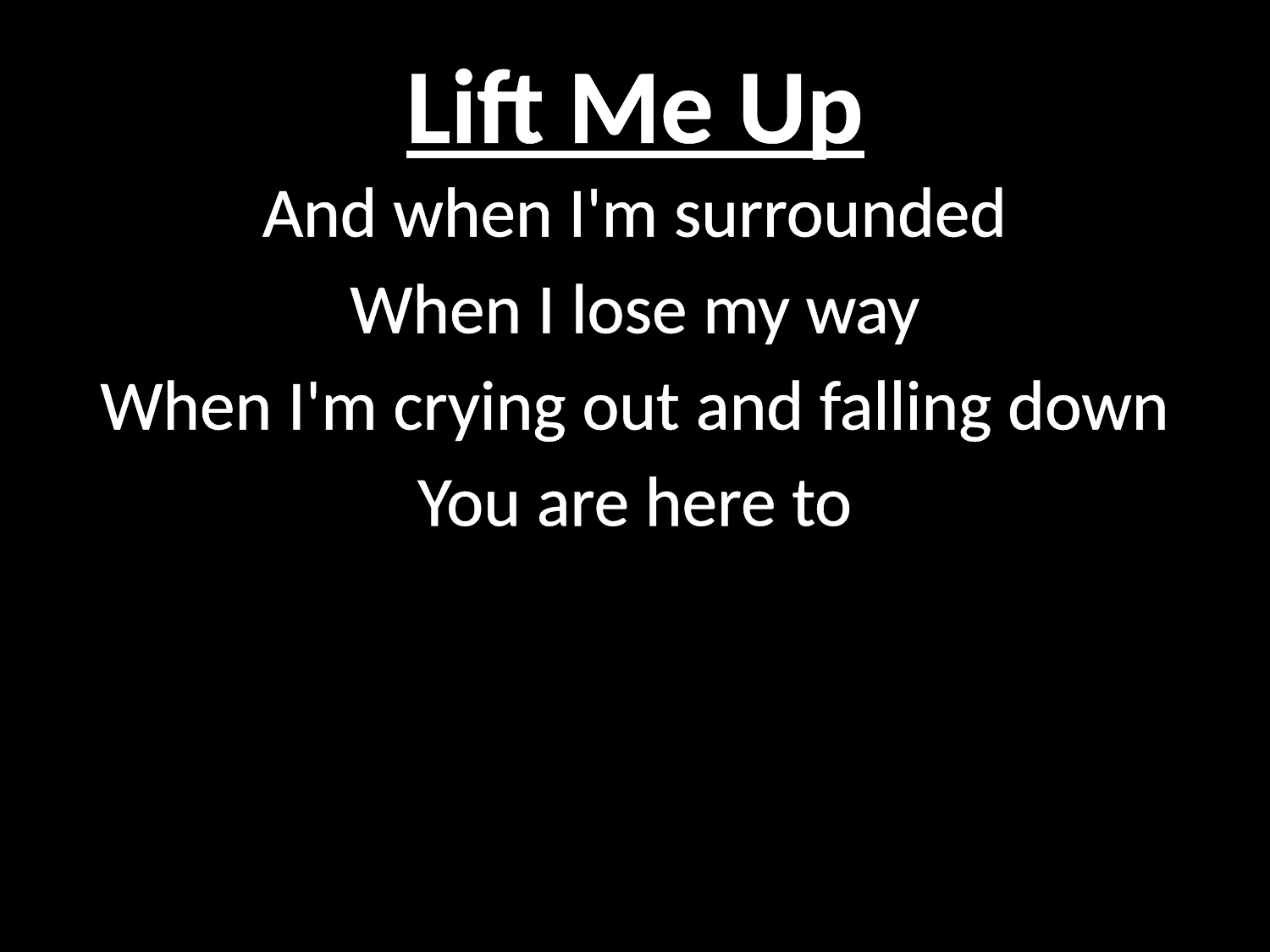

# Lift Me Up
And when I'm surrounded
When I lose my way
When I'm crying out and falling down
You are here to